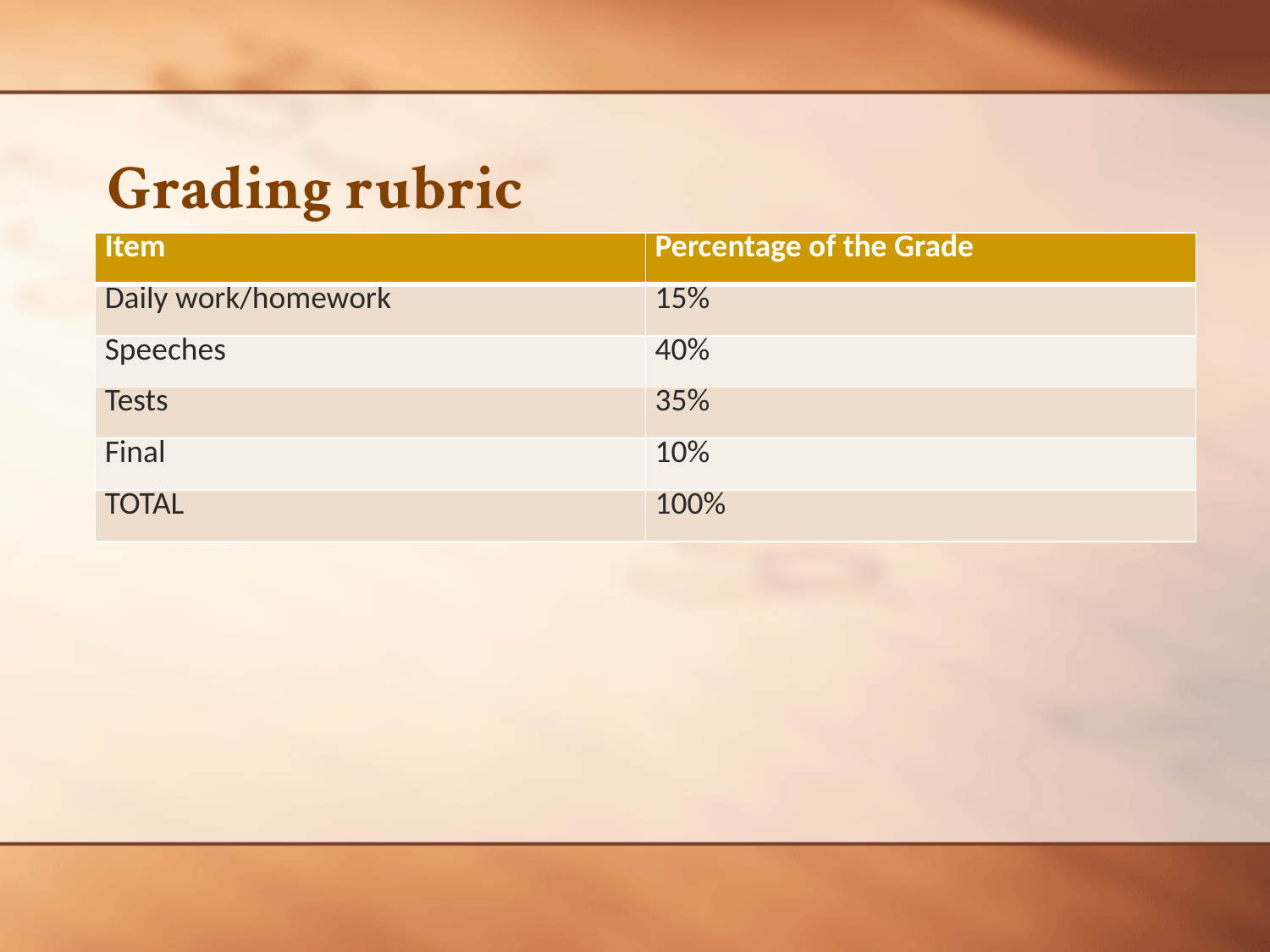

# Grading rubric
| Item | Percentage of the Grade |
| --- | --- |
| Daily work/homework | 15% |
| Speeches | 40% |
| Tests | 35% |
| Final | 10% |
| TOTAL | 100% |